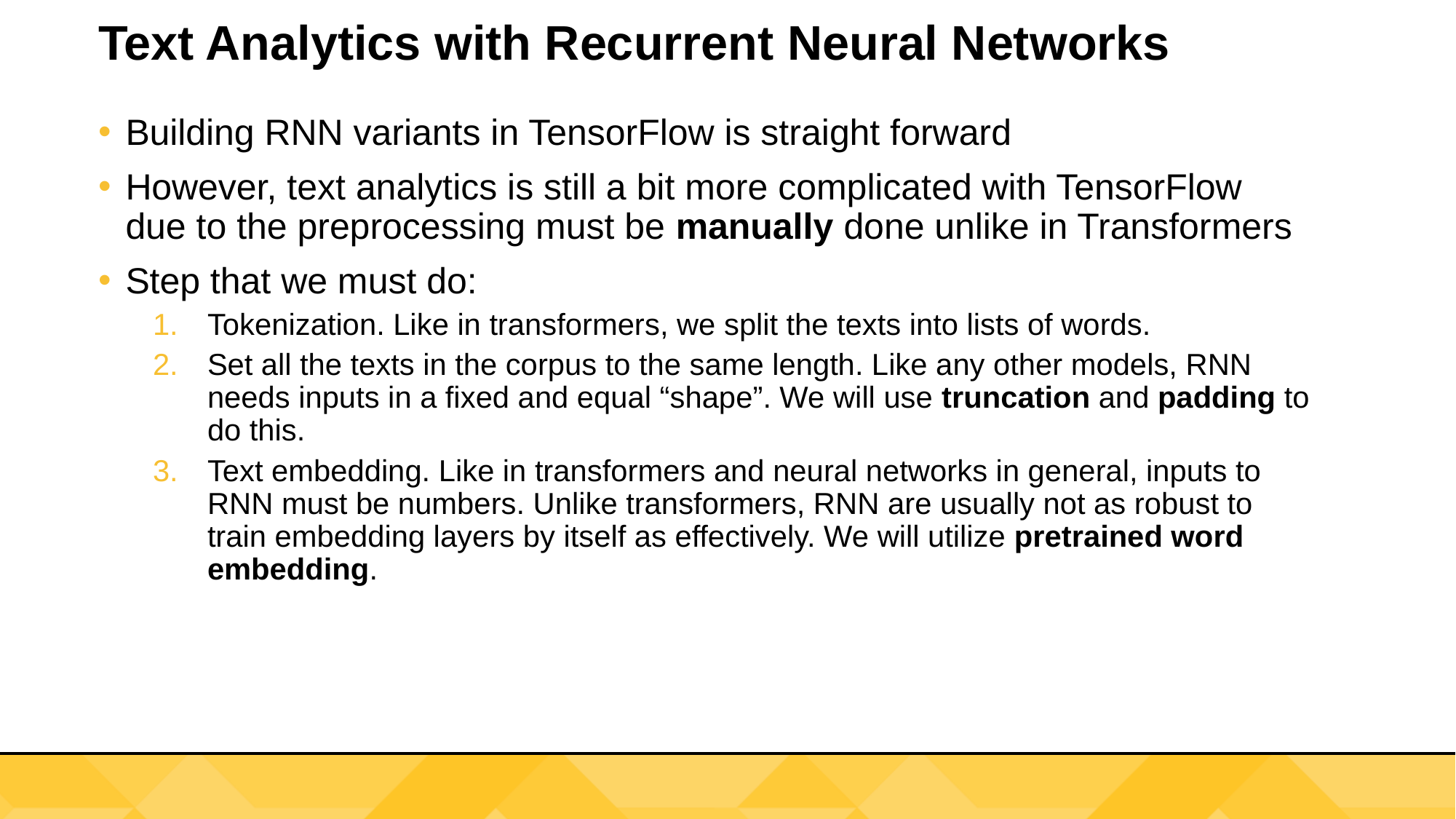

# Text Analytics with Recurrent Neural Networks
Building RNN variants in TensorFlow is straight forward
However, text analytics is still a bit more complicated with TensorFlow due to the preprocessing must be manually done unlike in Transformers
Step that we must do:
Tokenization. Like in transformers, we split the texts into lists of words.
Set all the texts in the corpus to the same length. Like any other models, RNN needs inputs in a fixed and equal “shape”. We will use truncation and padding to do this.
Text embedding. Like in transformers and neural networks in general, inputs to RNN must be numbers. Unlike transformers, RNN are usually not as robust to train embedding layers by itself as effectively. We will utilize pretrained word embedding.